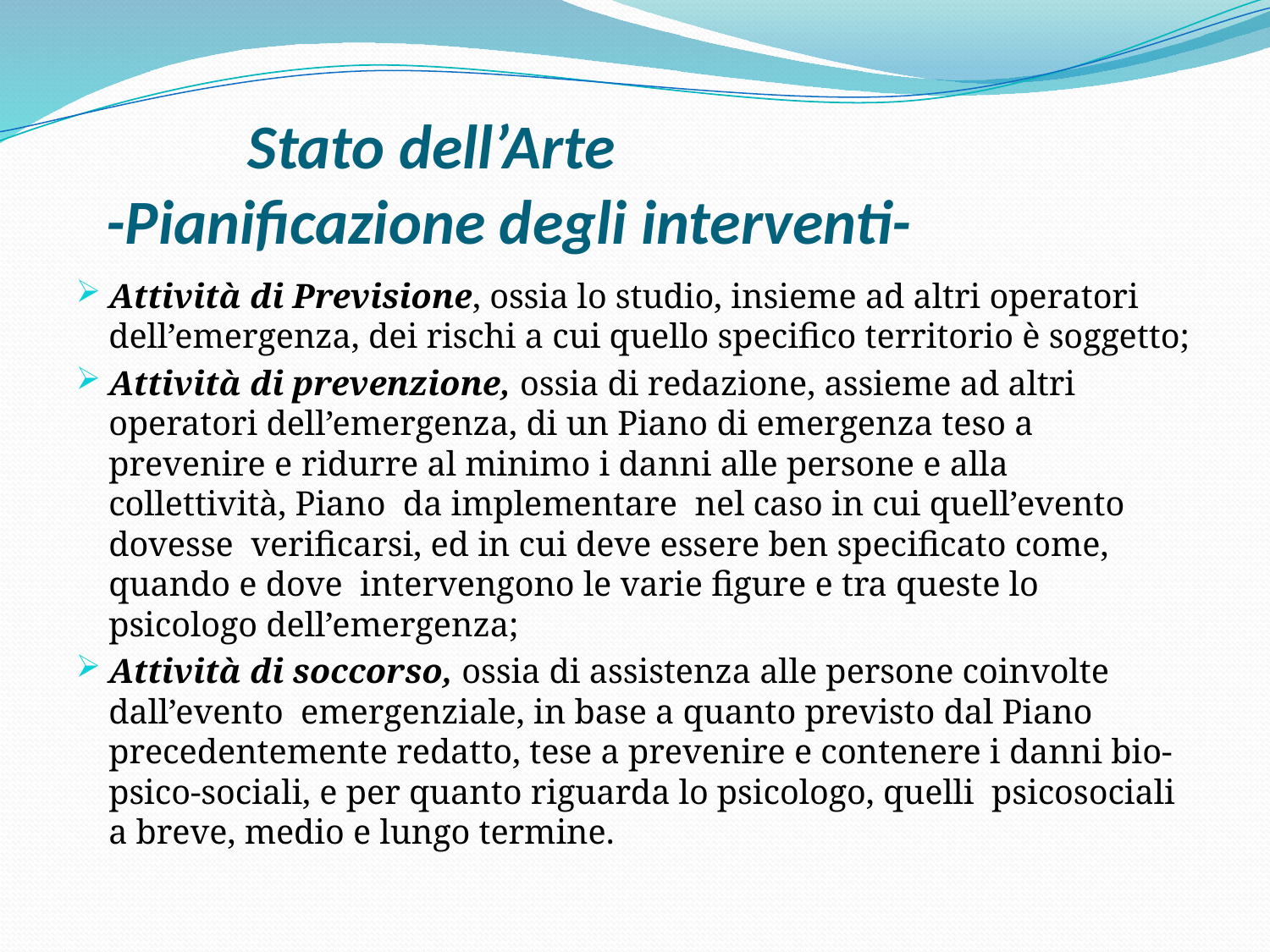

# Stato dell’Arte -Pianificazione degli interventi-
Attività di Previsione, ossia lo studio, insieme ad altri operatori  dell’emergenza, dei rischi a cui quello specifico territorio è soggetto;
Attività di prevenzione, ossia di redazione, assieme ad altri operatori dell’emergenza, di un Piano di emergenza teso a prevenire e ridurre al minimo i danni alle persone e alla collettività, Piano  da implementare  nel caso in cui quell’evento dovesse  verificarsi, ed in cui deve essere ben specificato come, quando e dove  intervengono le varie figure e tra queste lo psicologo dell’emergenza;
Attività di soccorso, ossia di assistenza alle persone coinvolte dall’evento  emergenziale, in base a quanto previsto dal Piano precedentemente redatto, tese a prevenire e contenere i danni bio-psico-sociali, e per quanto riguarda lo psicologo, quelli  psicosociali a breve, medio e lungo termine.